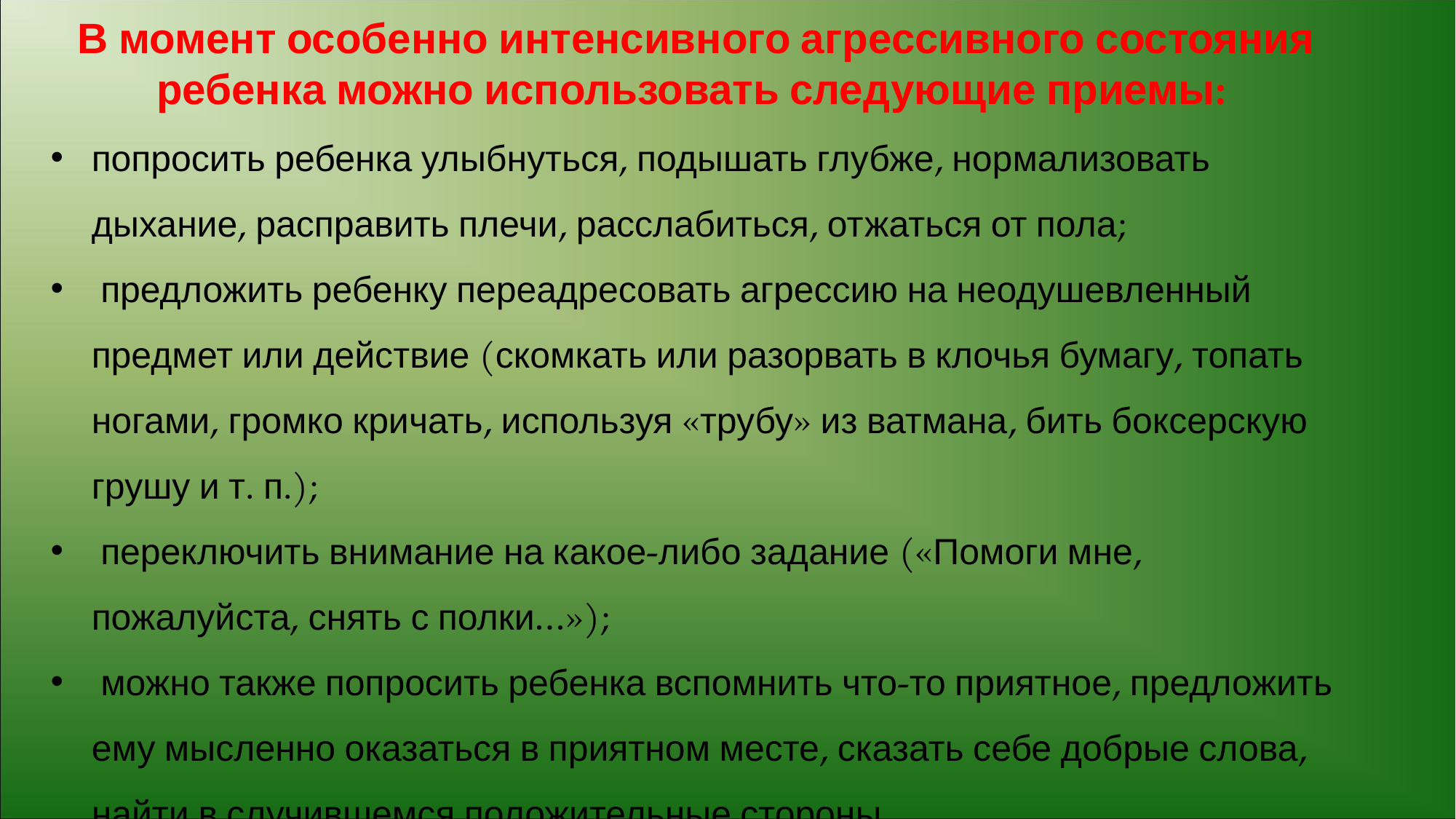

В момент особенно интенсивного агрессивного состояния ребенка можно использовать следующие приемы:
попросить ребенка улыбнуться, подышать глубже, нормализовать дыхание, расправить плечи, расслабиться, отжаться от пола;
 предложить ребенку переадресовать агрессию на неодушевленный предмет или действие (скомкать или разорвать в клочья бумагу, топать ногами, громко кричать, используя «трубу» из ватмана, бить боксерскую грушу и т. п.);
 переключить внимание на какое-либо задание («Помоги мне, пожалуйста, снять с полки…»);
 можно также попросить ребенка вспомнить что-то приятное, предложить ему мысленно оказаться в приятном месте, сказать себе добрые слова, найти в случившемся положительные стороны.